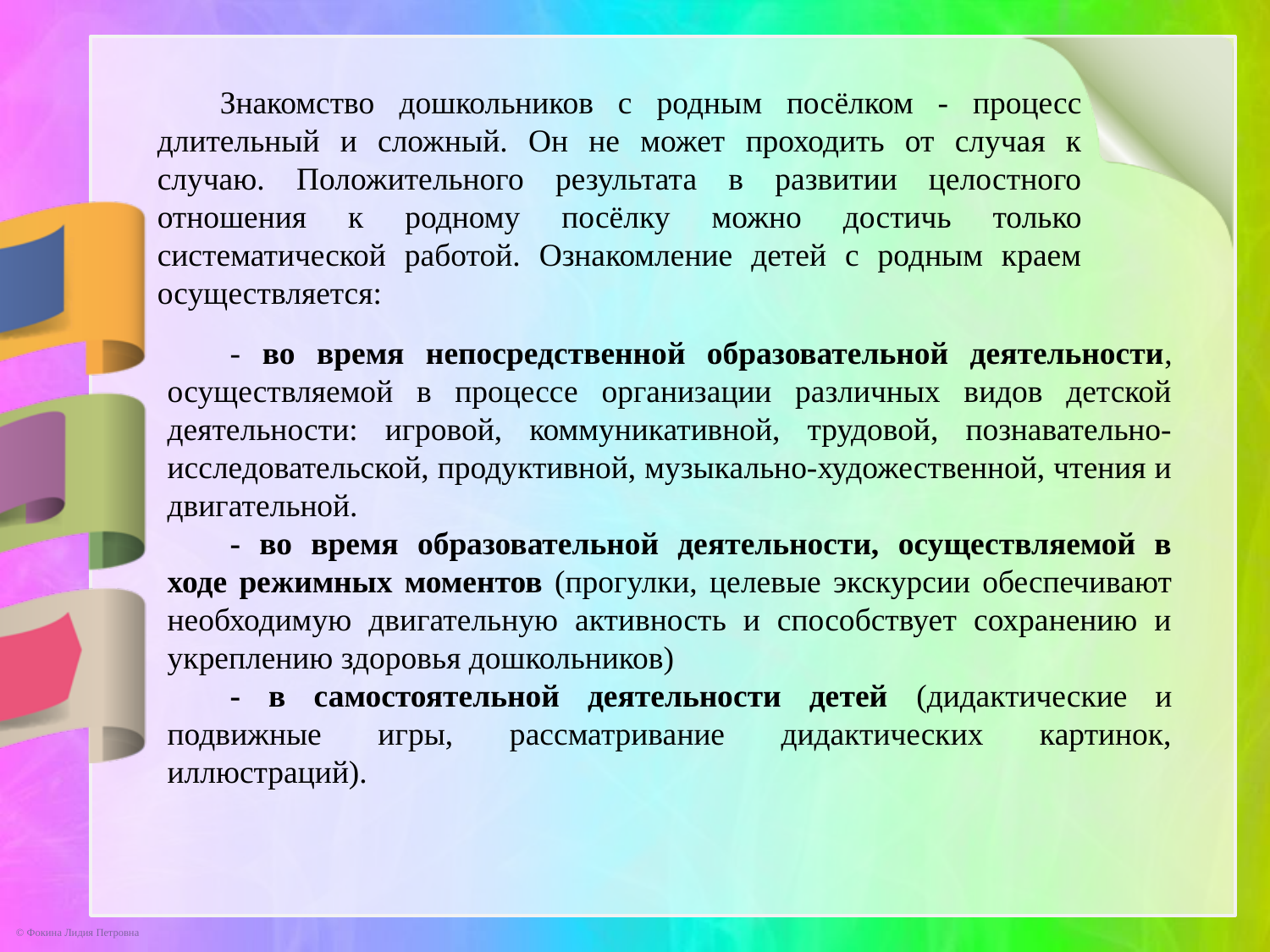

Знакомство дошкольников с родным посёлком - процесс длительный и сложный. Он не может проходить от случая к случаю. Положительного результата в развитии целостного отношения к родному посёлку можно достичь только систематической работой. Ознакомление детей с родным краем осуществляется:
- во время непосредственной образовательной деятельности, осуществляемой в процессе организации различных видов детской деятельности: игровой, коммуникативной, трудовой, познавательно-исследовательской, продуктивной, музыкально-художественной, чтения и двигательной.
- во время образовательной деятельности, осуществляемой в ходе режимных моментов (прогулки, целевые экскурсии обеспечивают необходимую двигательную активность и способствует сохранению и укреплению здоровья дошкольников)
- в самостоятельной деятельности детей (дидактические и подвижные игры, рассматривание дидактических картинок, иллюстраций).